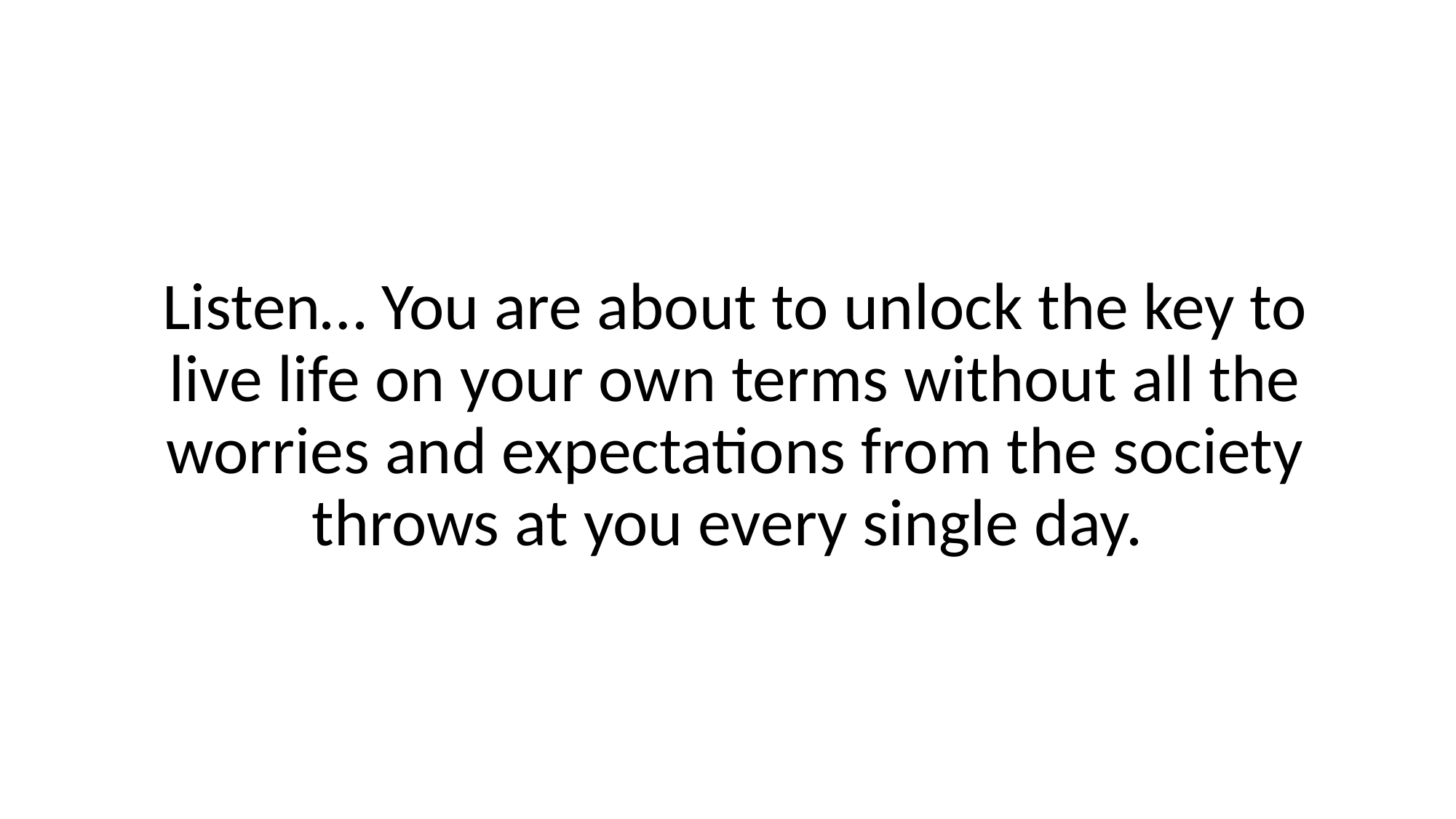

Listen… You are about to unlock the key to live life on your own terms without all the worries and expectations from the society throws at you every single day.